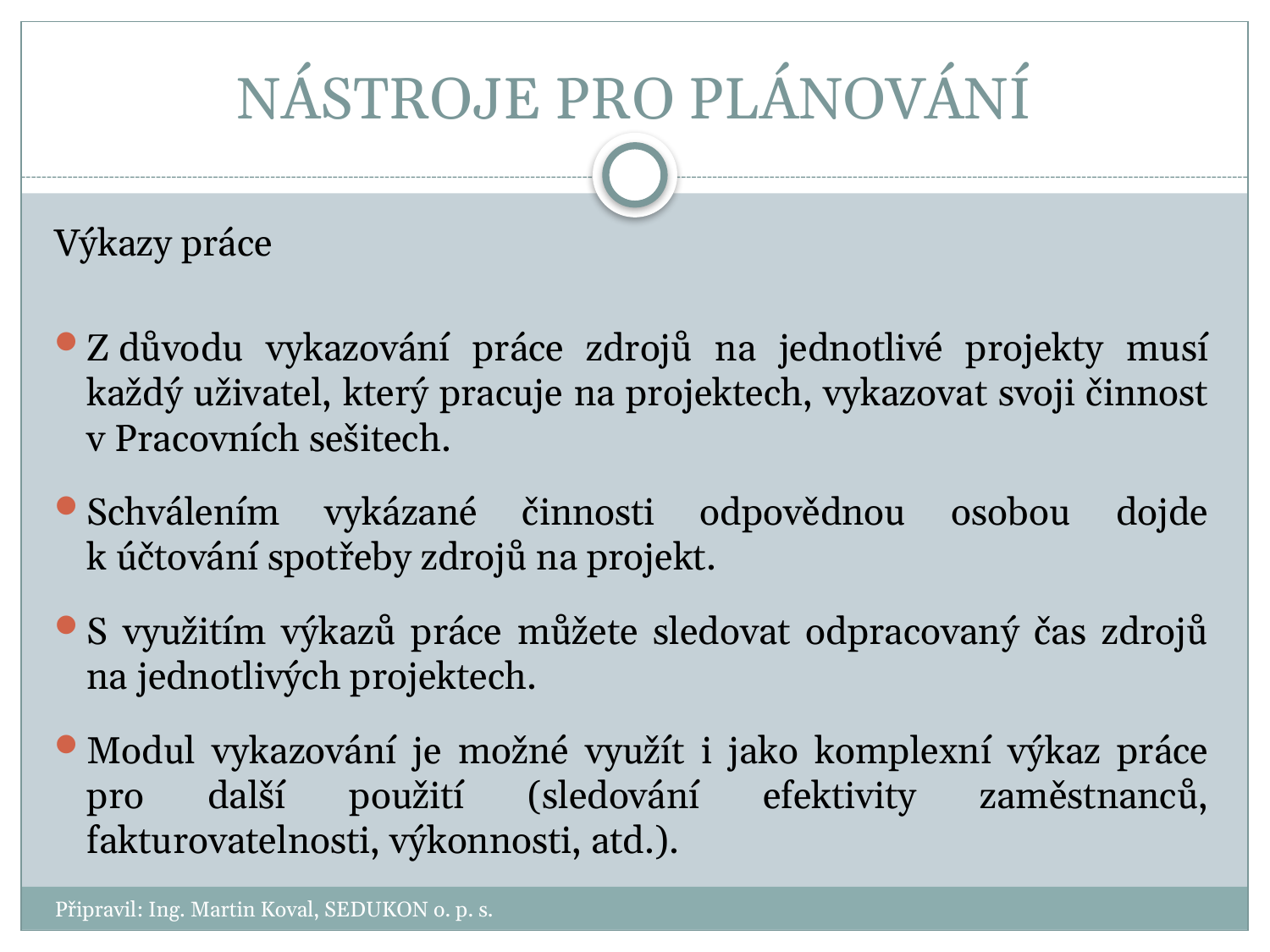

# NÁSTROJE PRO PLÁNOVÁNÍ
Výkazy práce

Z důvodu vykazování práce zdrojů na jednotlivé projekty musí každý uživatel, který pracuje na projektech, vykazovat svoji činnost v Pracovních sešitech.

Schválením vykázané činnosti odpovědnou osobou dojde k účtování spotřeby zdrojů na projekt.

S využitím výkazů práce můžete sledovat odpracovaný čas zdrojů na jednotlivých projektech.

Modul vykazování je možné využít i jako komplexní výkaz práce pro další použití (sledování efektivity zaměstnanců, fakturovatelnosti, výkonnosti, atd.).

Připravil: Ing. Martin Koval, SEDUKON o. p. s.